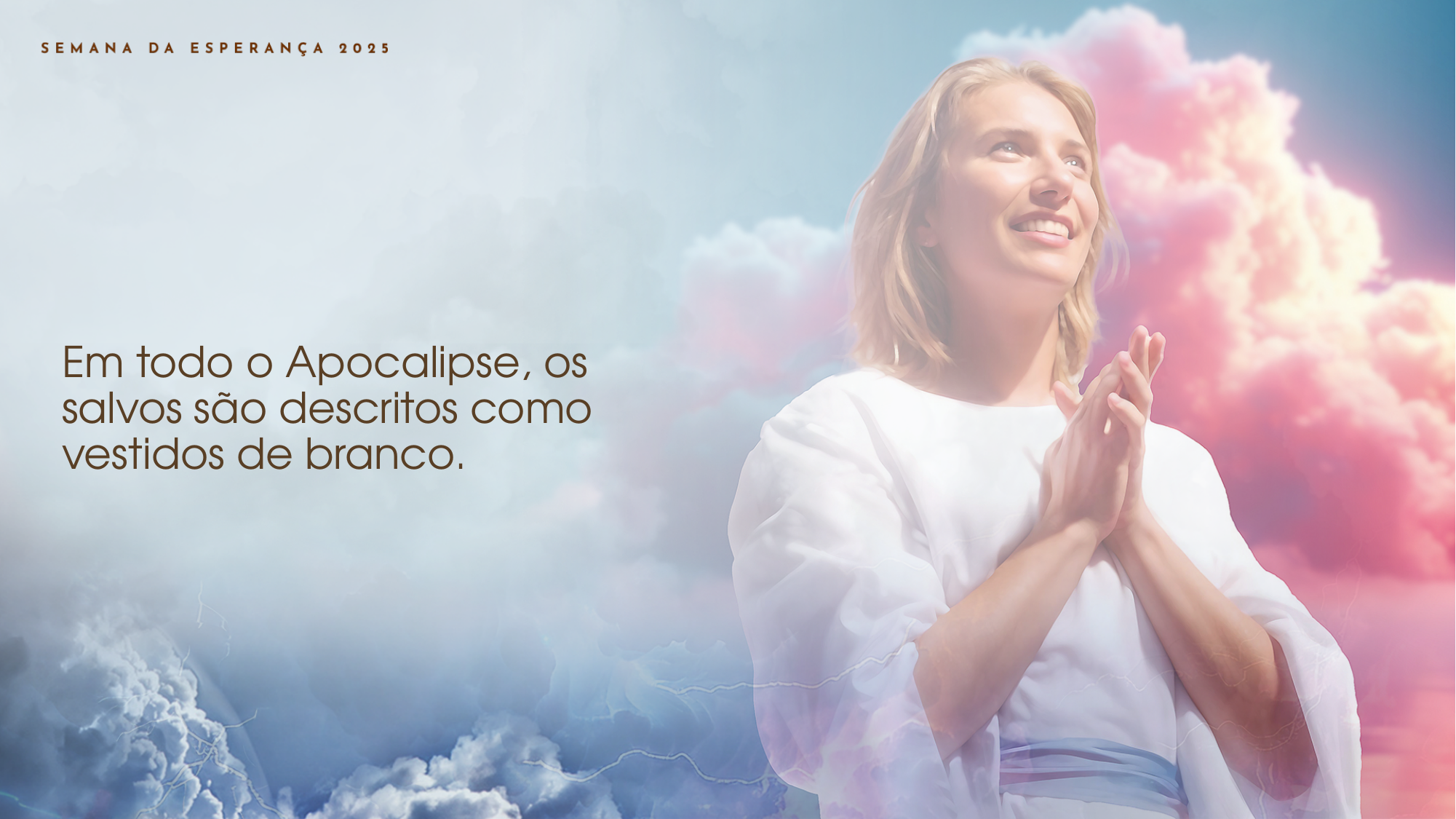

Em todo o Apocalipse, os salvos são descritos como vestidos de branco.